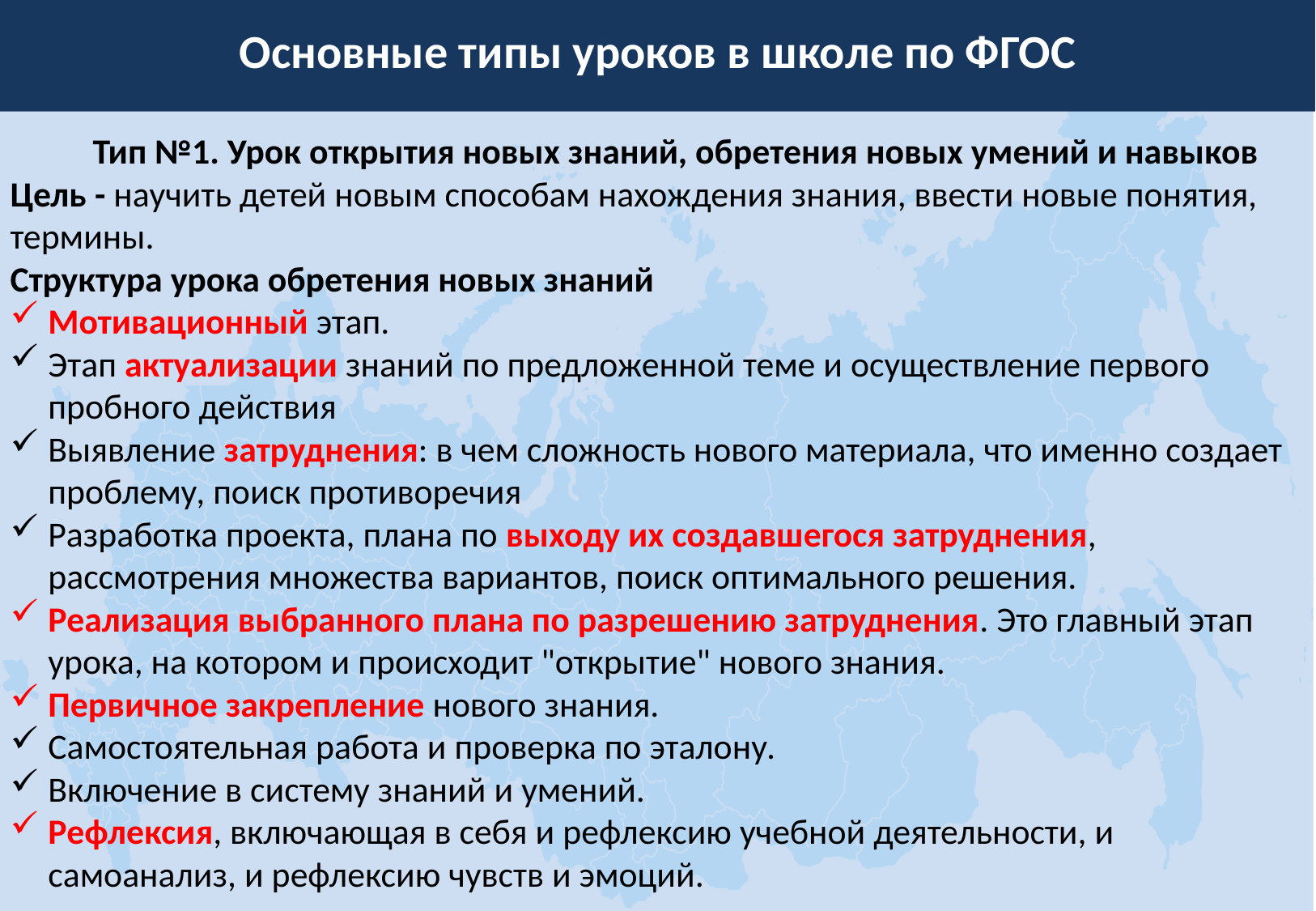

Организация  проведения
федерального этапа Конкурса
ЦЕНТР РЕАЛИЗАЦИИ
ГОСУДАРСТВЕННОЙ ОБРАЗОВАТЕЛЬНОЙ
ПОЛИТИКИ  И ИНФОРМАЦИОННЫХ
ТЕХНОЛОГИЙ
Основные типы уроков в школе по ФГОС
            Тип №1. Урок открытия новых знаний, обретения новых умений и навыков
Цель - научить детей новым способам нахождения знания, ввести новые понятия, термины.
Структура урока обретения новых знаний
Мотивационный этап.
Этап актуализации знаний по предложенной теме и осуществление первого пробного действия
Выявление затруднения: в чем сложность нового материала, что именно создает проблему, поиск противоречия
Разработка проекта, плана по выходу их создавшегося затруднения, рассмотрения множества вариантов, поиск оптимального решения.
Реализация выбранного плана по разрешению затруднения. Это главный этап урока, на котором и происходит "открытие" нового знания.
Первичное закрепление нового знания.
Самостоятельная работа и проверка по эталону.
Включение в систему знаний и умений.
Рефлексия, включающая в себя и рефлексию учебной деятельности, и самоанализ, и рефлексию чувств и эмоций.